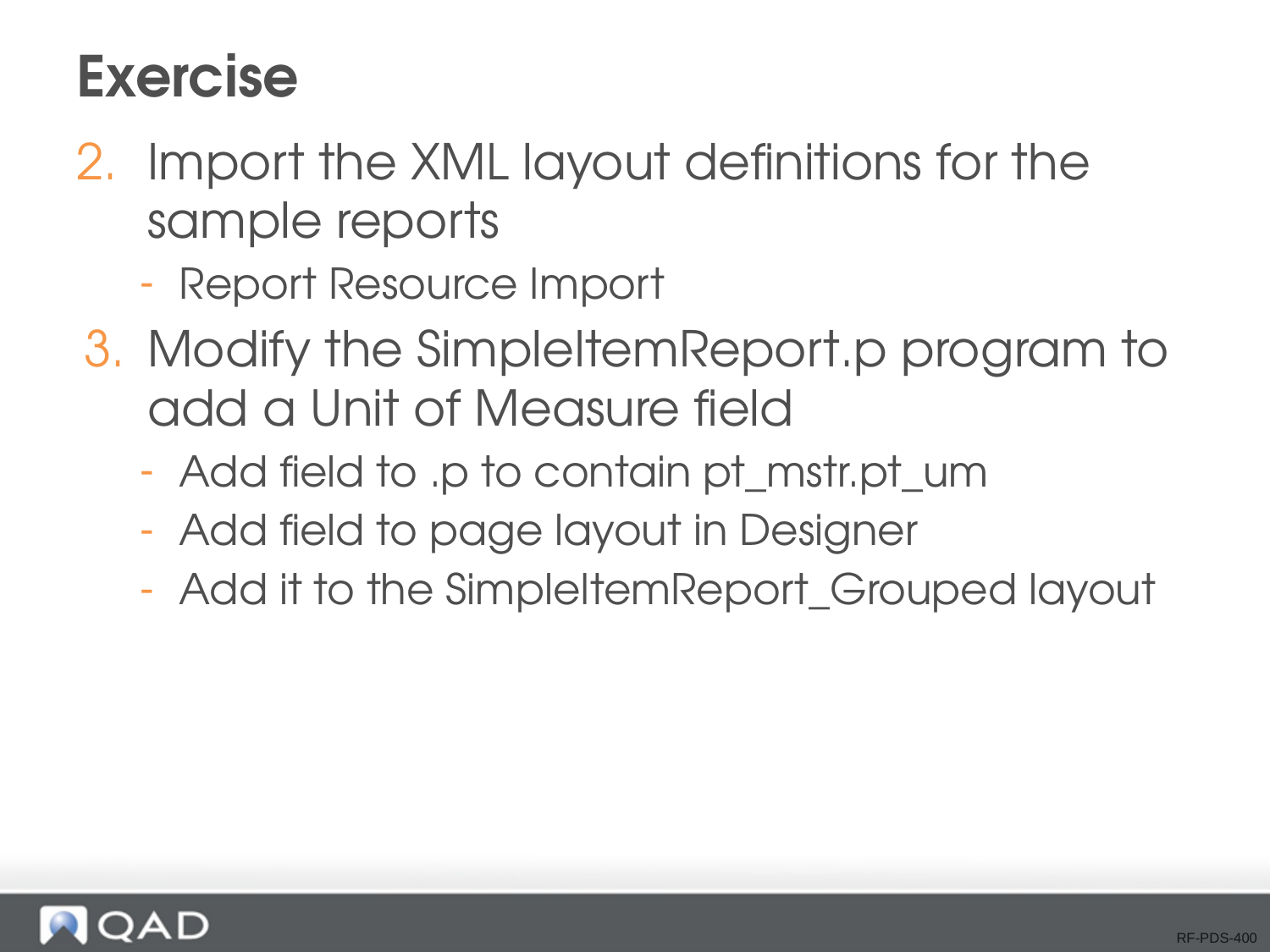

# Exercise
Import the XML layout definitions for the sample reports
Report Resource Import
Modify the SimpleItemReport.p program to add a Unit of Measure field
Add field to .p to contain pt_mstr.pt_um
Add field to page layout in Designer
Add it to the SimpleItemReport_Grouped layout
RF-PDS-400